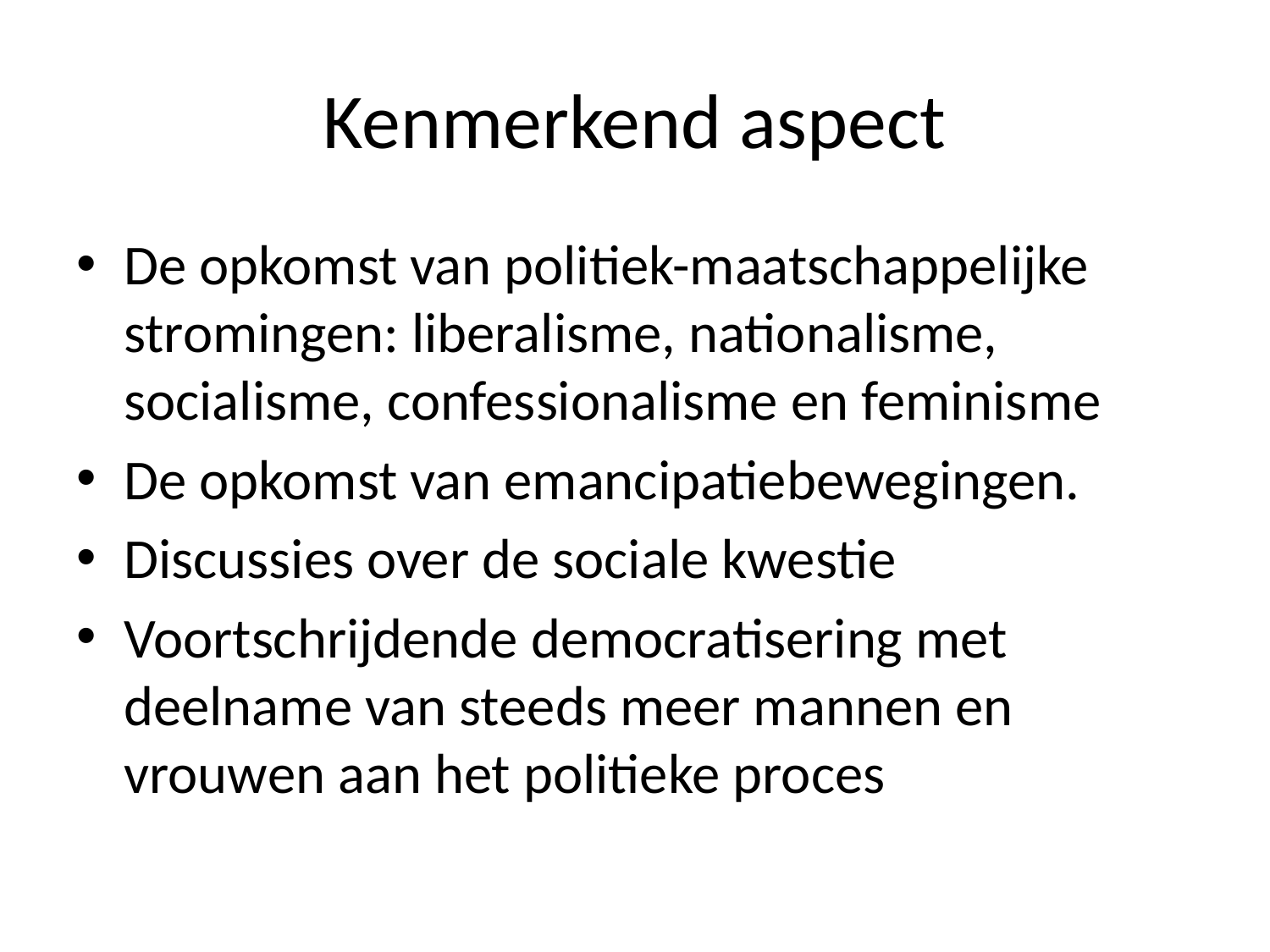

# Kenmerkend aspect
De opkomst van politiek-maatschappelijke stromingen: liberalisme, nationalisme, socialisme, confessionalisme en feminisme
De opkomst van emancipatiebewegingen.
Discussies over de sociale kwestie
Voortschrijdende democratisering met deelname van steeds meer mannen en vrouwen aan het politieke proces